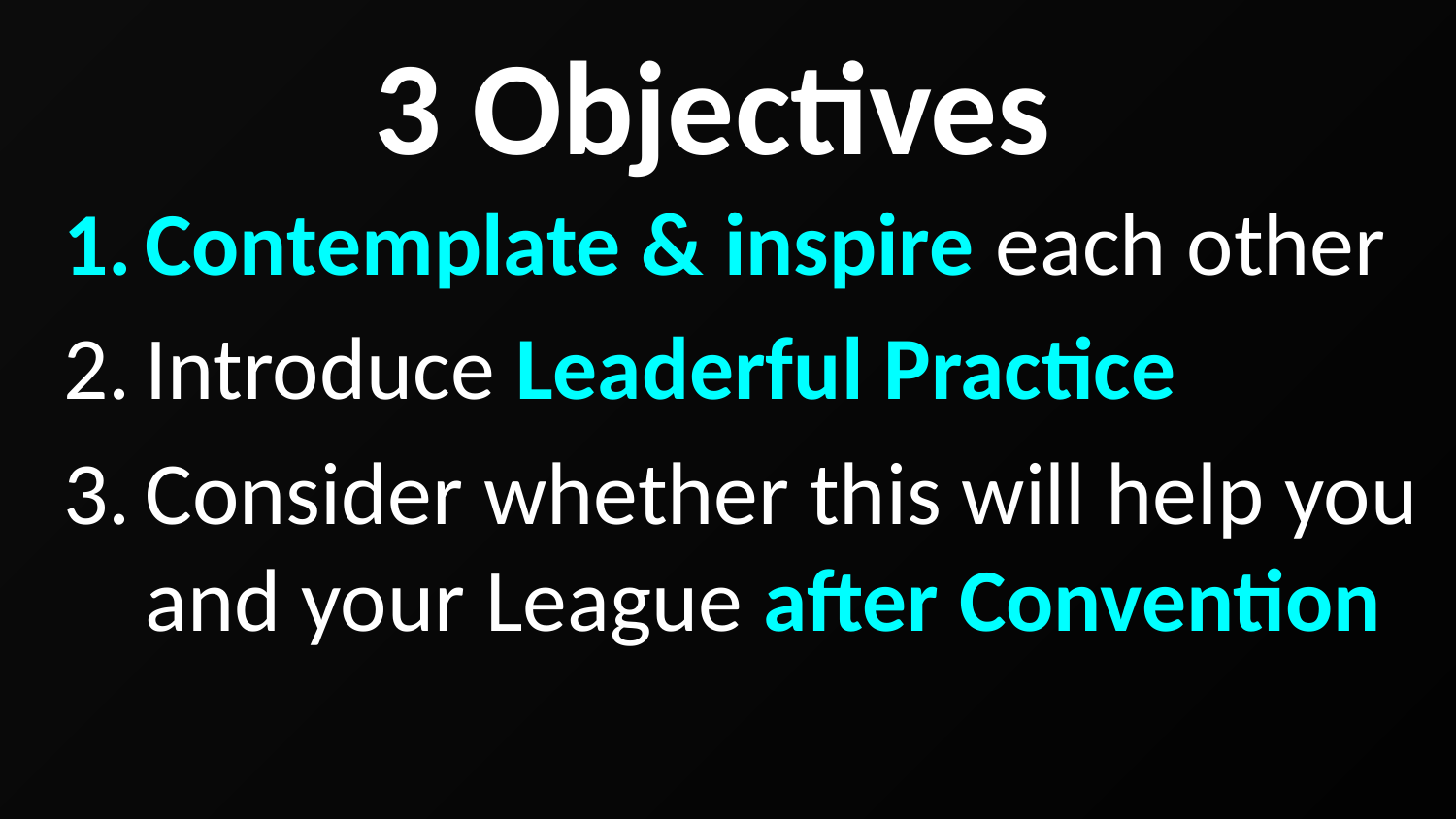

# 3 Objectives
Contemplate & inspire each other
Introduce Leaderful Practice
Consider whether this will help you and your League after Convention